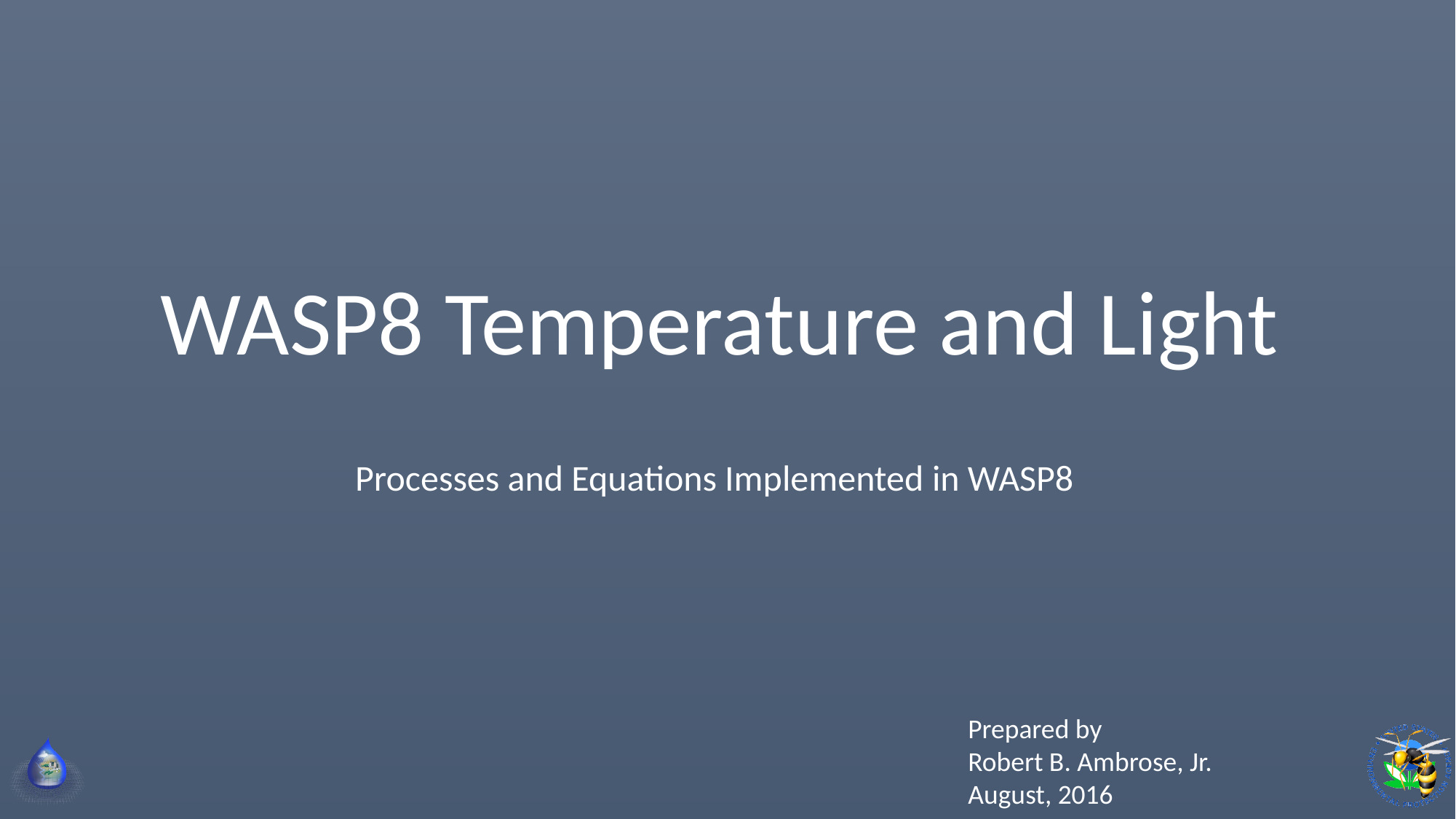

# WASP8 Temperature and Light
Processes and Equations Implemented in WASP8
Prepared by
Robert B. Ambrose, Jr.
August, 2016